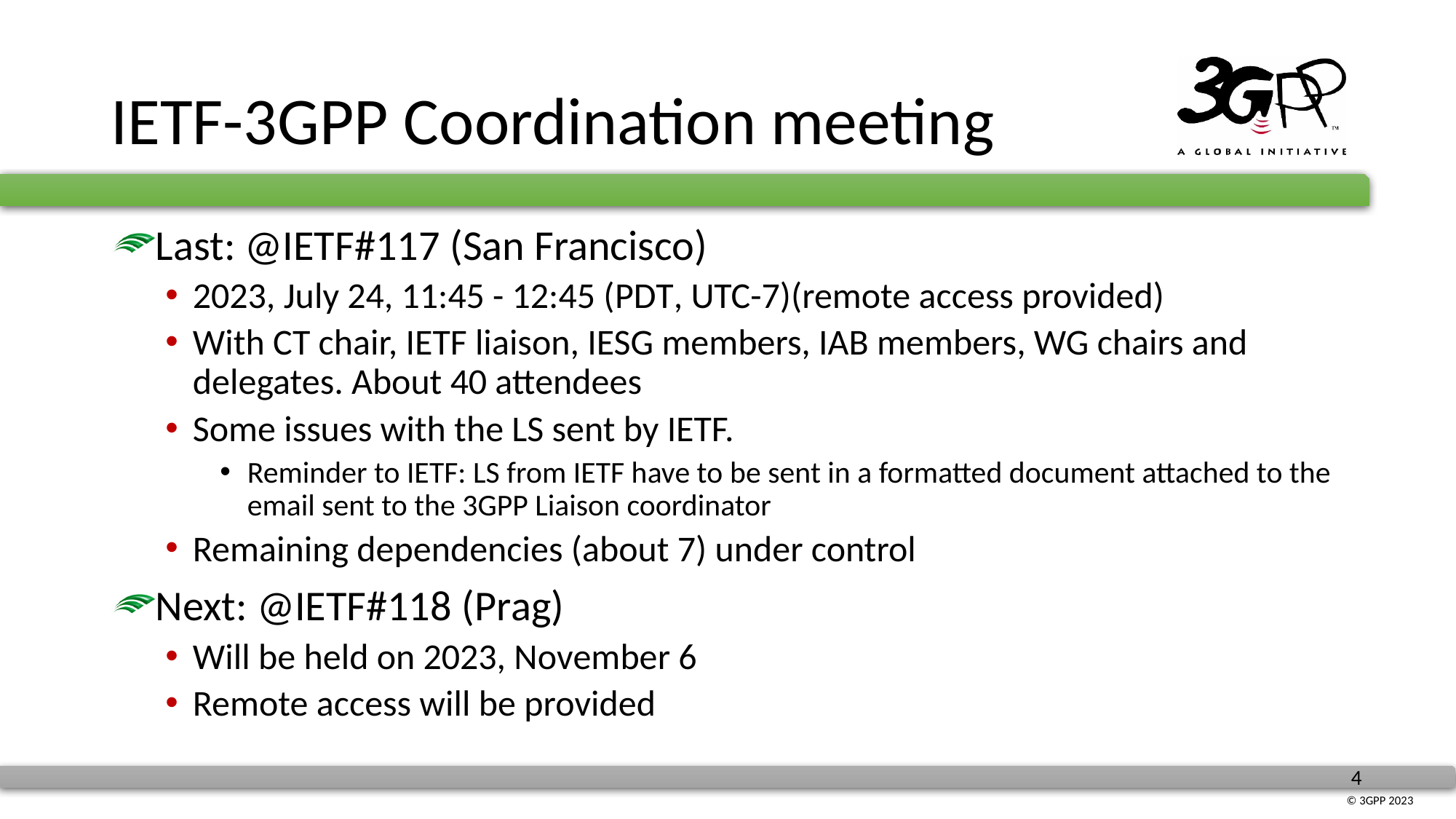

# IETF-3GPP Coordination meeting
Last: @IETF#117 (San Francisco)
2023, July 24, 11:45 - 12:45 (PDT, UTC-7)(remote access provided)
With CT chair, IETF liaison, IESG members, IAB members, WG chairs and delegates. About 40 attendees
Some issues with the LS sent by IETF.
Reminder to IETF: LS from IETF have to be sent in a formatted document attached to the email sent to the 3GPP Liaison coordinator
Remaining dependencies (about 7) under control
Next: @IETF#118 (Prag)
Will be held on 2023, November 6
Remote access will be provided